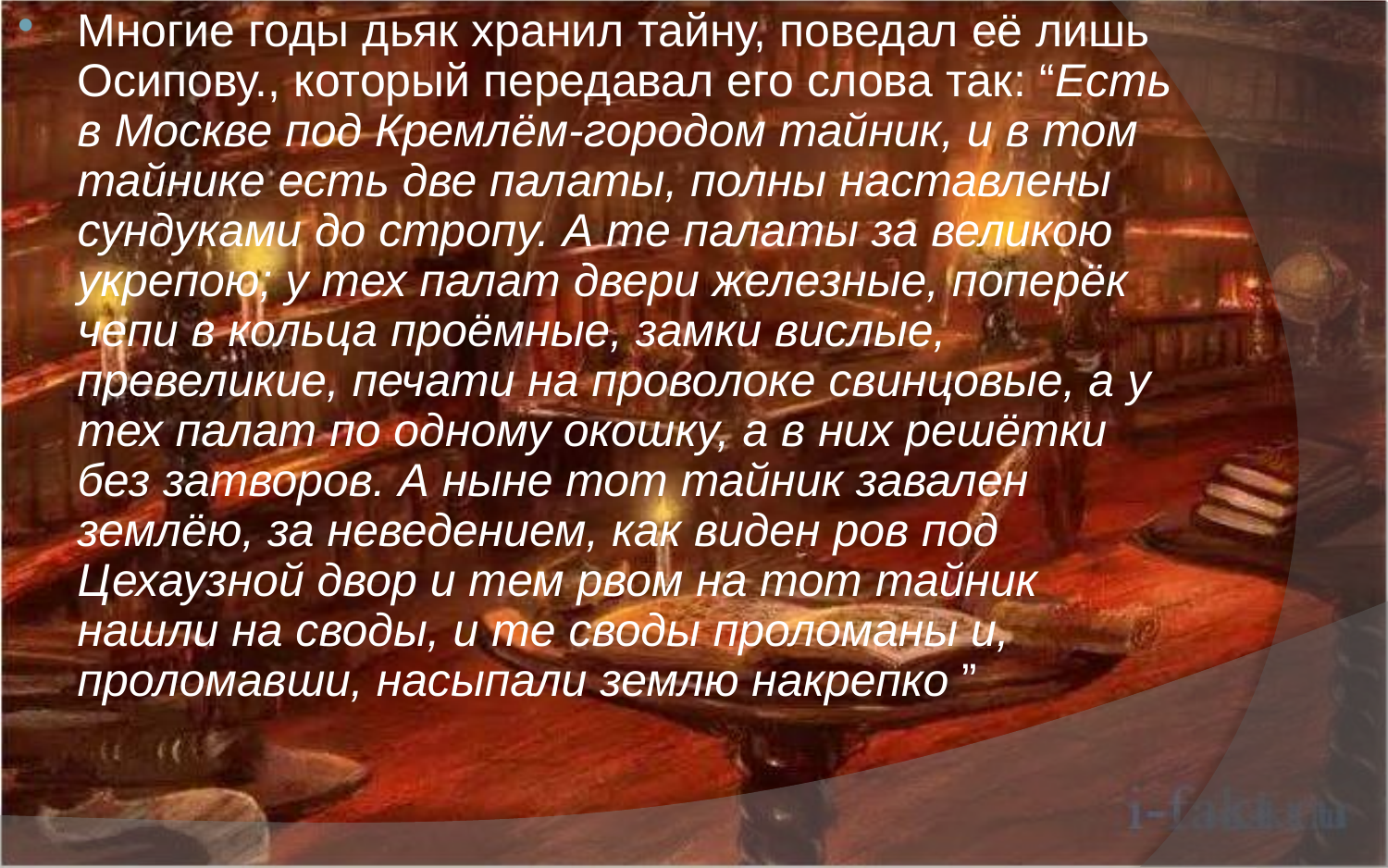

Многие годы дьяк хранил тайну, поведал её лишь Осипову., который передавал его слова так: “Есть в Москве под Кремлём-городом тайник, и в том тайнике есть две палаты, полны наставлены сундуками до стропу. А те палаты за великою укрепою; у тех палат двери железные, поперёк чепи в кольца проёмные, замки вислые, превеликие, печати на проволоке свинцовые, а у тех палат по одному окошку, а в них решётки без затворов. А ныне тот тайник завален землёю, за неведением, как виден ров под Цехаузной двор и тем рвом на тот тайник нашли на своды, и те своды проломаны и, проломавши, насыпали землю накрепко ”